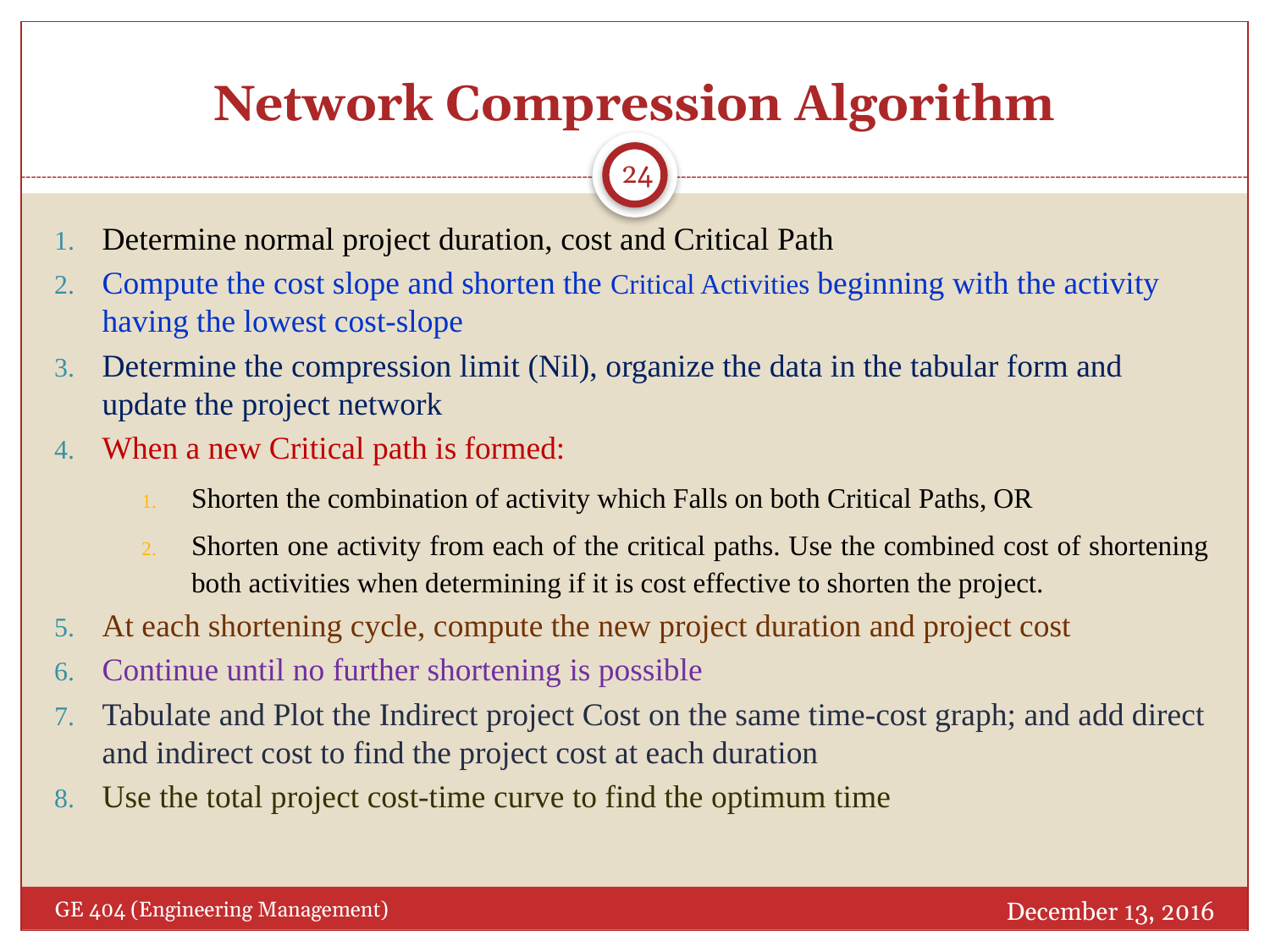

# Network Compression Algorithm
24
Determine normal project duration, cost and Critical Path
Compute the cost slope and shorten the Critical Activities beginning with the activity having the lowest cost-slope
Determine the compression limit (Nil), organize the data in the tabular form and update the project network
When a new Critical path is formed:
Shorten the combination of activity which Falls on both Critical Paths, OR
Shorten one activity from each of the critical paths. Use the combined cost of shortening both activities when determining if it is cost effective to shorten the project.
At each shortening cycle, compute the new project duration and project cost
Continue until no further shortening is possible
Tabulate and Plot the Indirect project Cost on the same time-cost graph; and add direct and indirect cost to find the project cost at each duration
Use the total project cost-time curve to find the optimum time
December 13, 2016
GE 404 (Engineering Management)